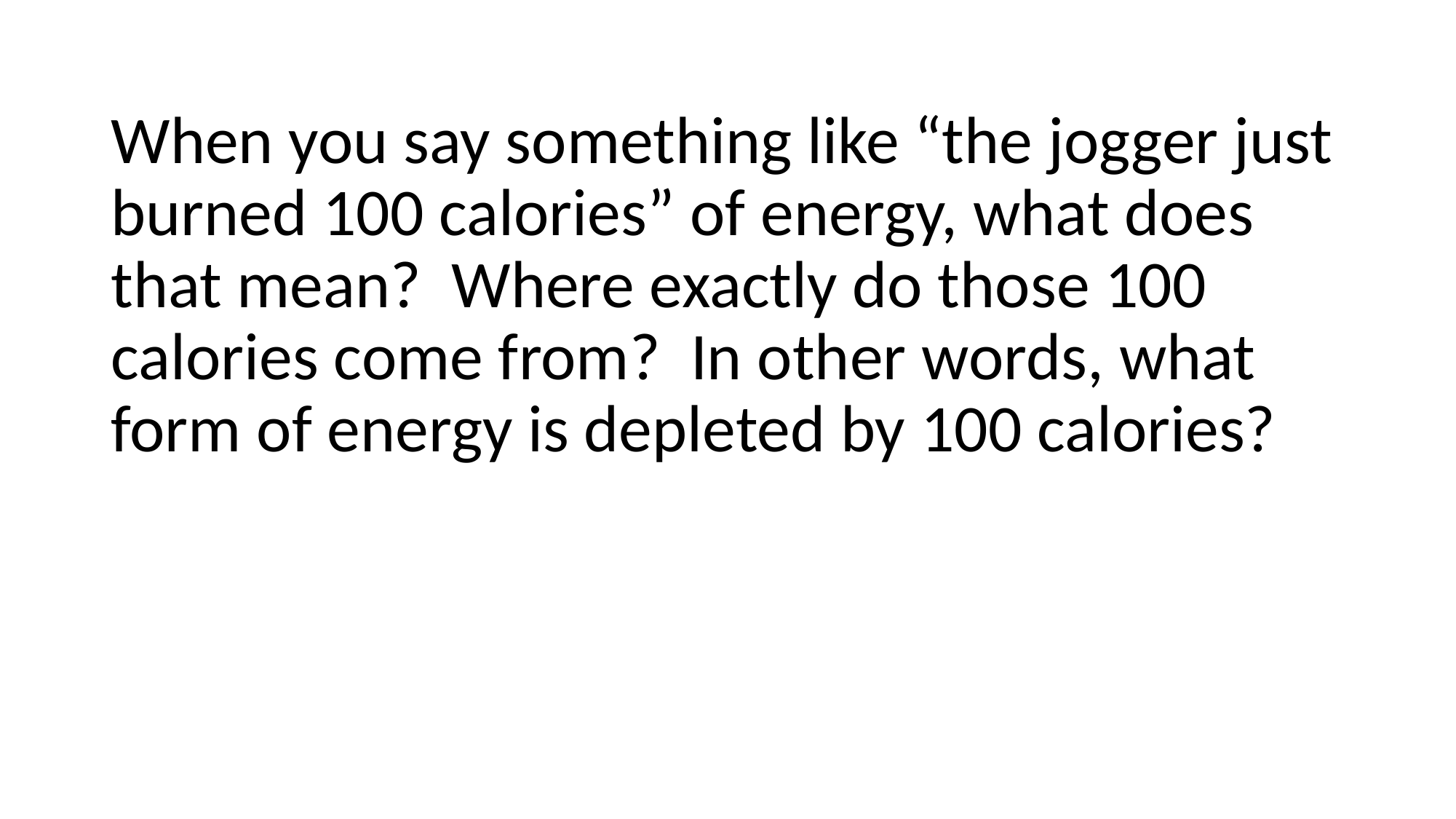

# When you say something like “the jogger just burned 100 calories” of energy, what does that mean?  Where exactly do those 100 calories come from?  In other words, what form of energy is depleted by 100 calories?